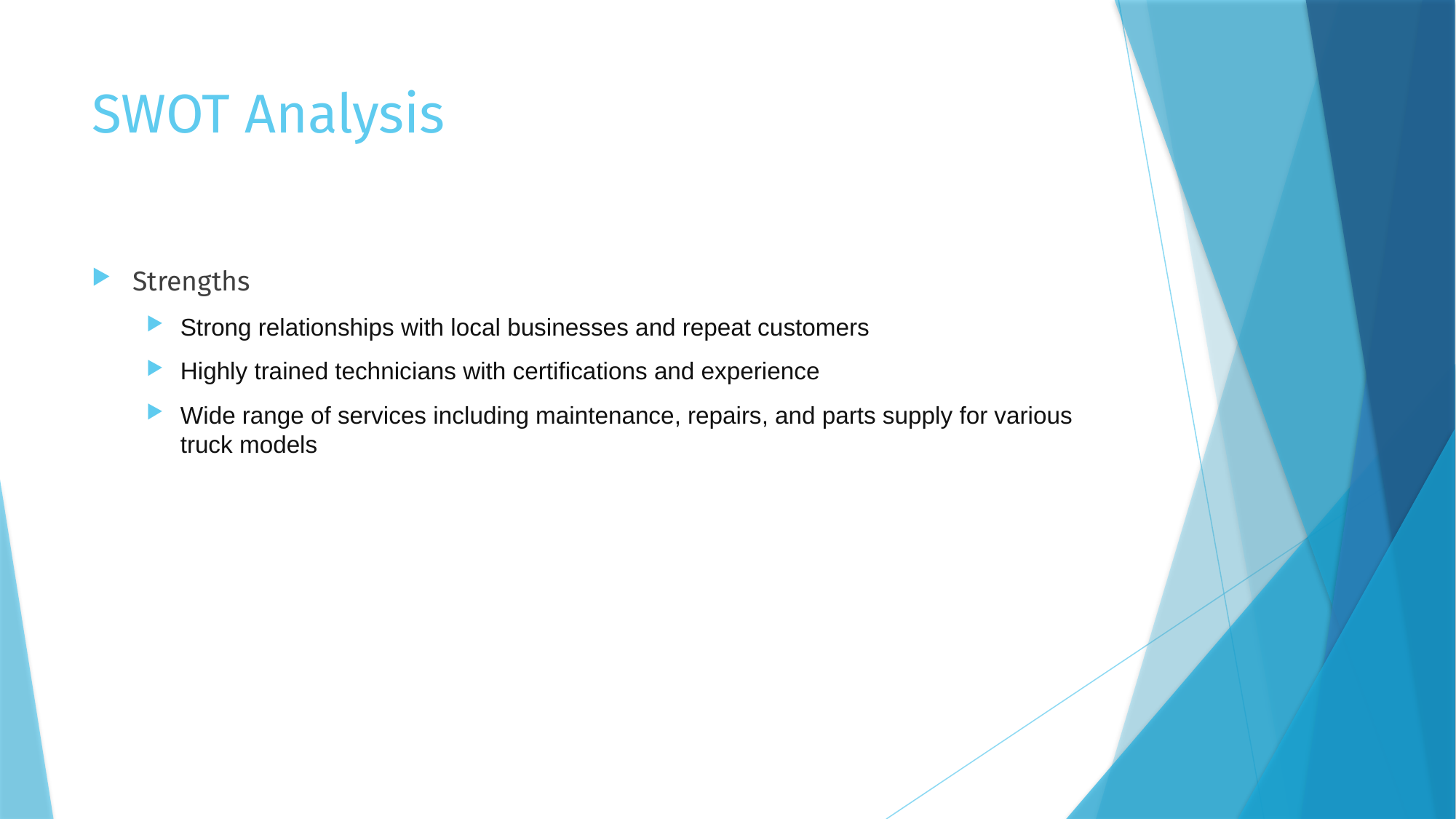

# SWOT Analysis
Strengths
Strong relationships with local businesses and repeat customers
Highly trained technicians with certifications and experience
Wide range of services including maintenance, repairs, and parts supply for various truck models